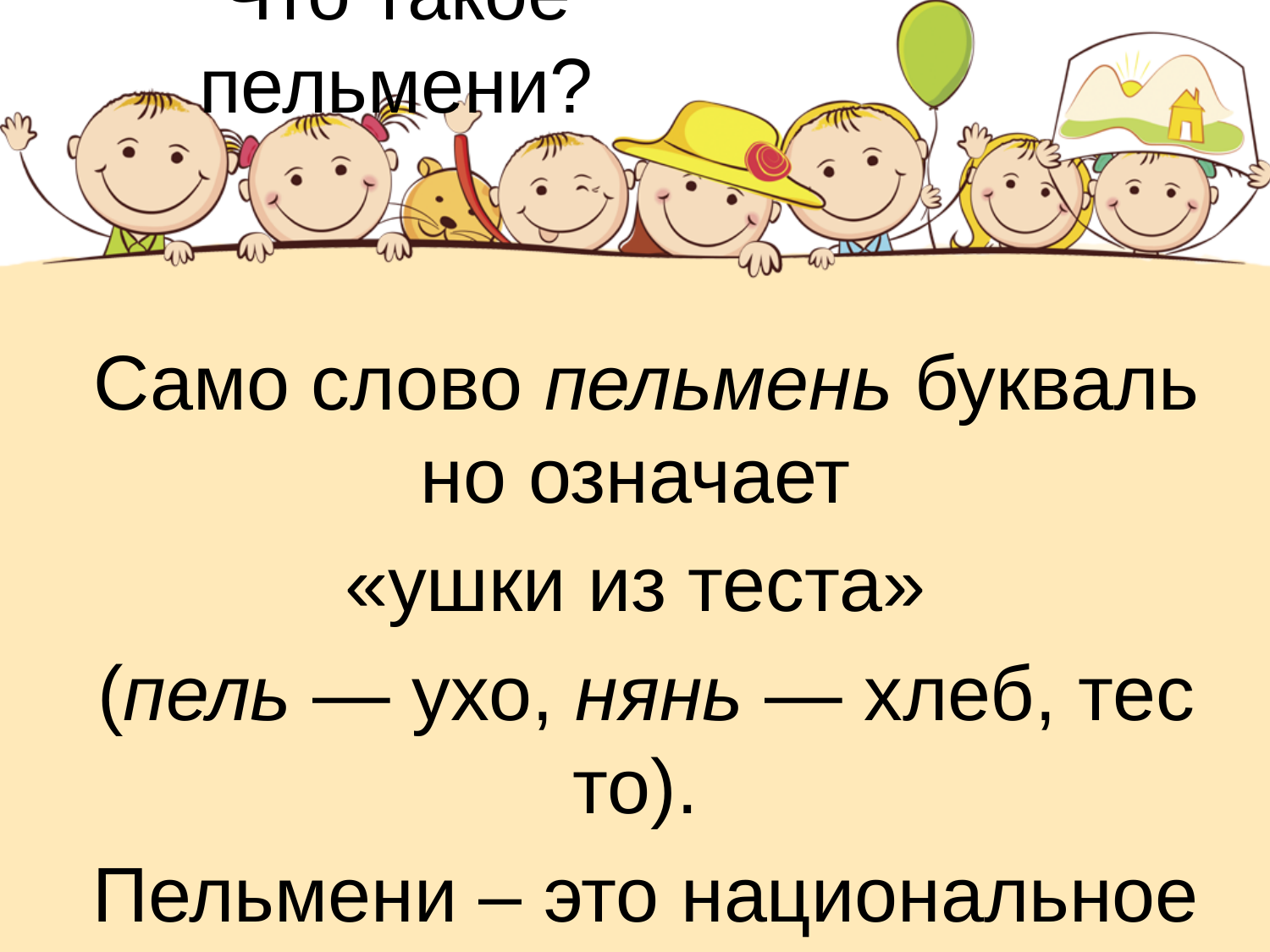

# Что такое пельмени?
Само слово пельмень буквально означает
«ушки из теста»
(пель — ухо, нянь — хлеб, тесто).
Пельмени – это национальное блюдо.